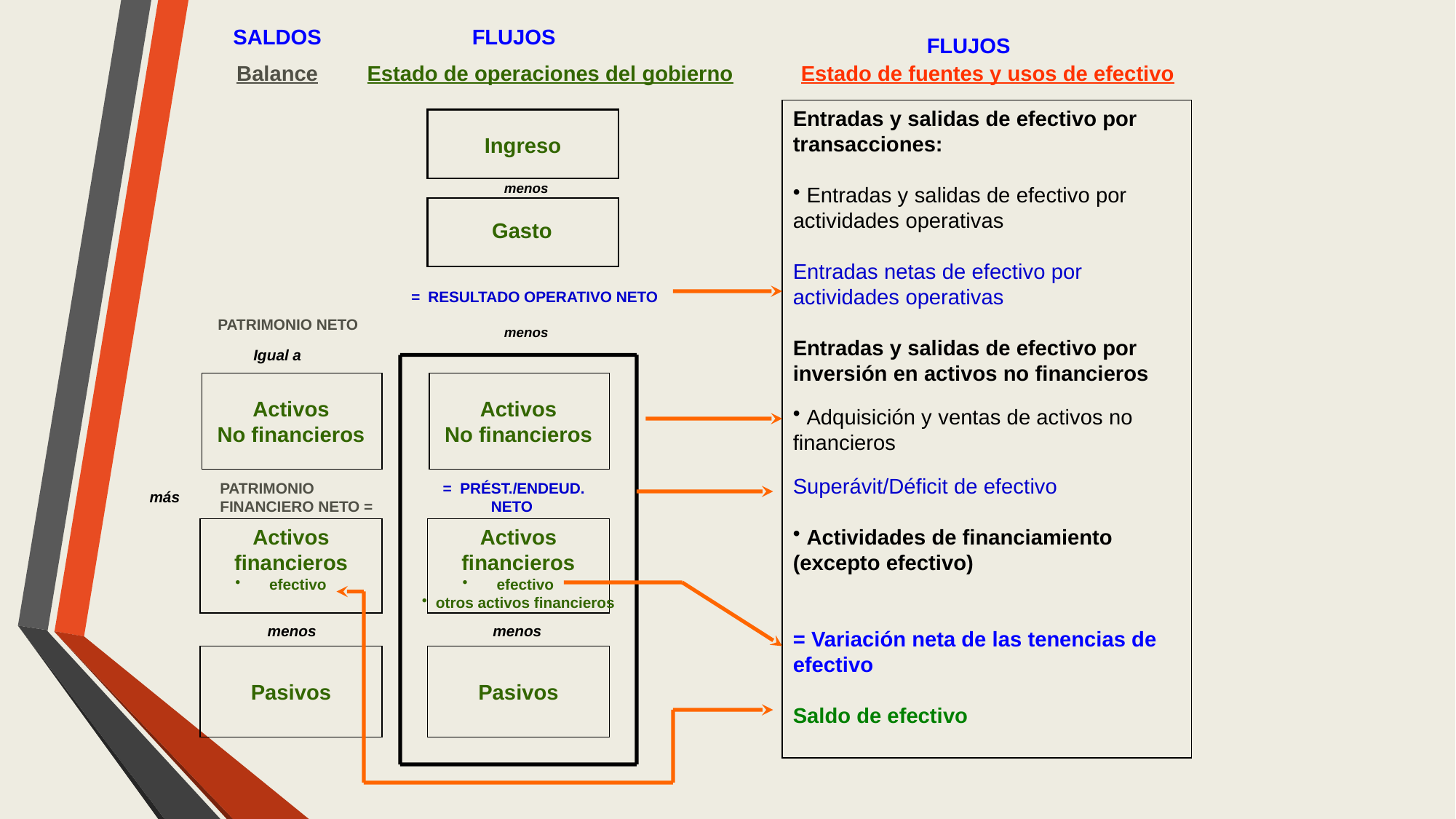

SALDOS
FLUJOS
FLUJOS

Balance
Estado de operaciones del gobierno
Estado de fuentes y usos de efectivo
Entradas y salidas de efectivo por transacciones:

 Entradas y salidas de efectivo por actividades operativas

Entradas netas de efectivo por actividades operativas

Entradas y salidas de efectivo por inversión en activos no financieros

 Adquisición y ventas de activos no financieros

Superávit/Déficit de efectivo

 Actividades de financiamiento (excepto efectivo)

= Variación neta de las tenencias de efectivo

Saldo de efectivo

Ingreso
menos

Gasto
=  RESULTADO OPERATIVO NETO

PATRIMONIO NETO
menos

Activos
No financieros

Activos
No financieros

PATRIMONIO
FINANCIERO NETO =
=  PRÉST./ENDEUD. NETO

Activos
financieros
  efectivo

Activos
financieros
  efectivo
  otros activos financieros

menos

Pasivos

Pasivos

Igual a
más
menos